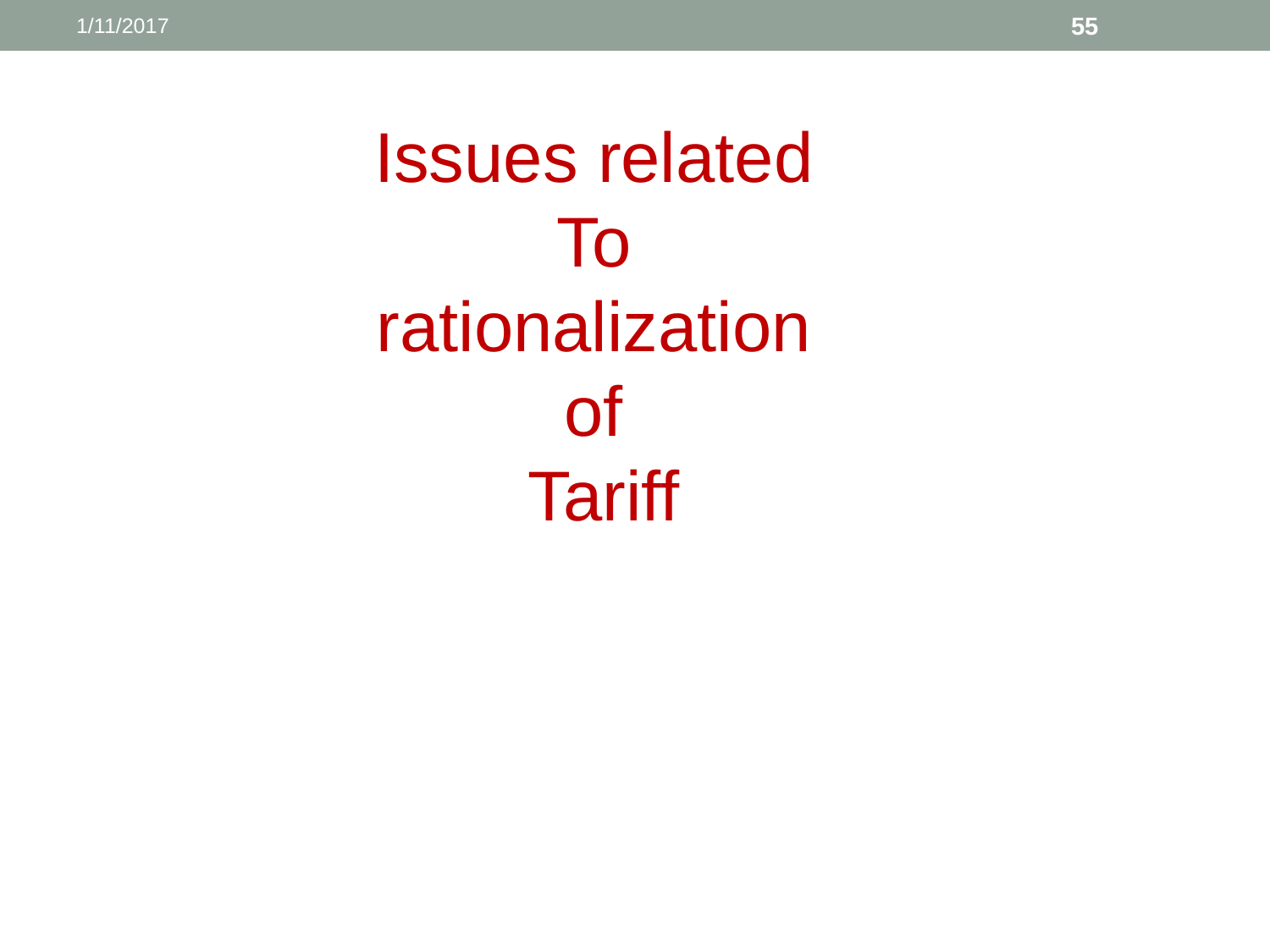

1/11/2017
55
Issues related
To
rationalization
of
Tariff